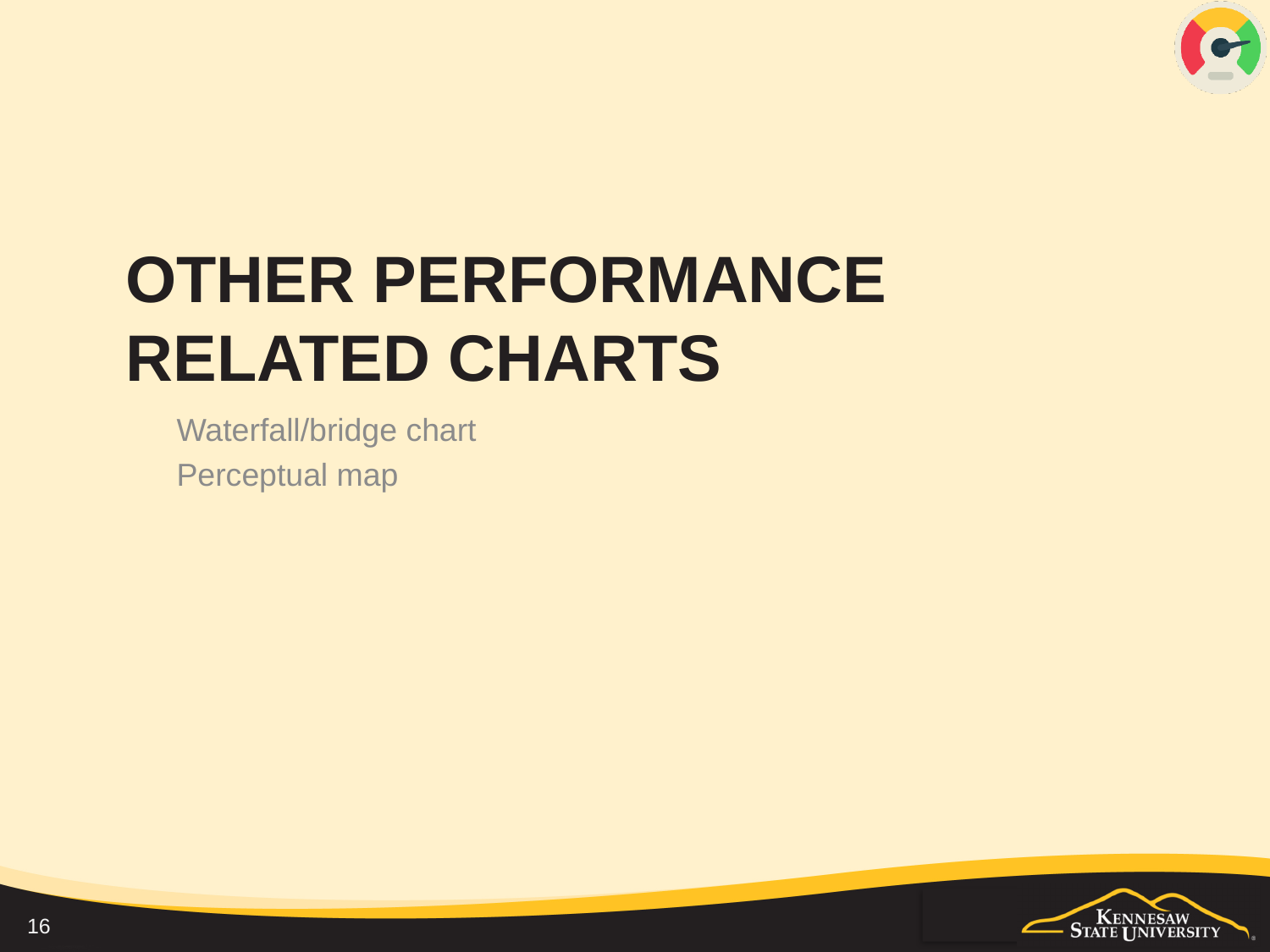

# Other Performance related Charts
Waterfall/bridge chart
Perceptual map
16